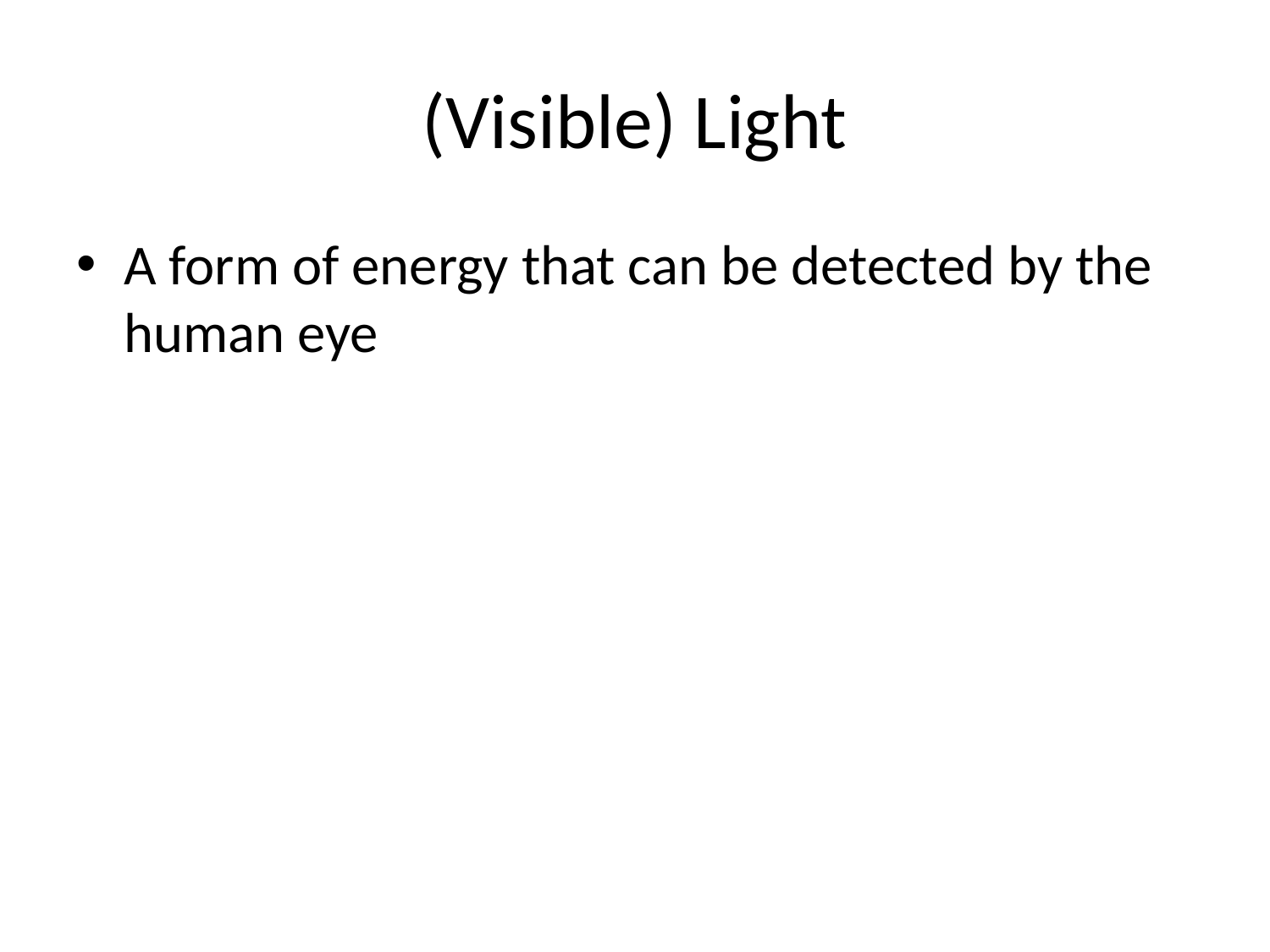

# (Visible) Light
A form of energy that can be detected by the human eye